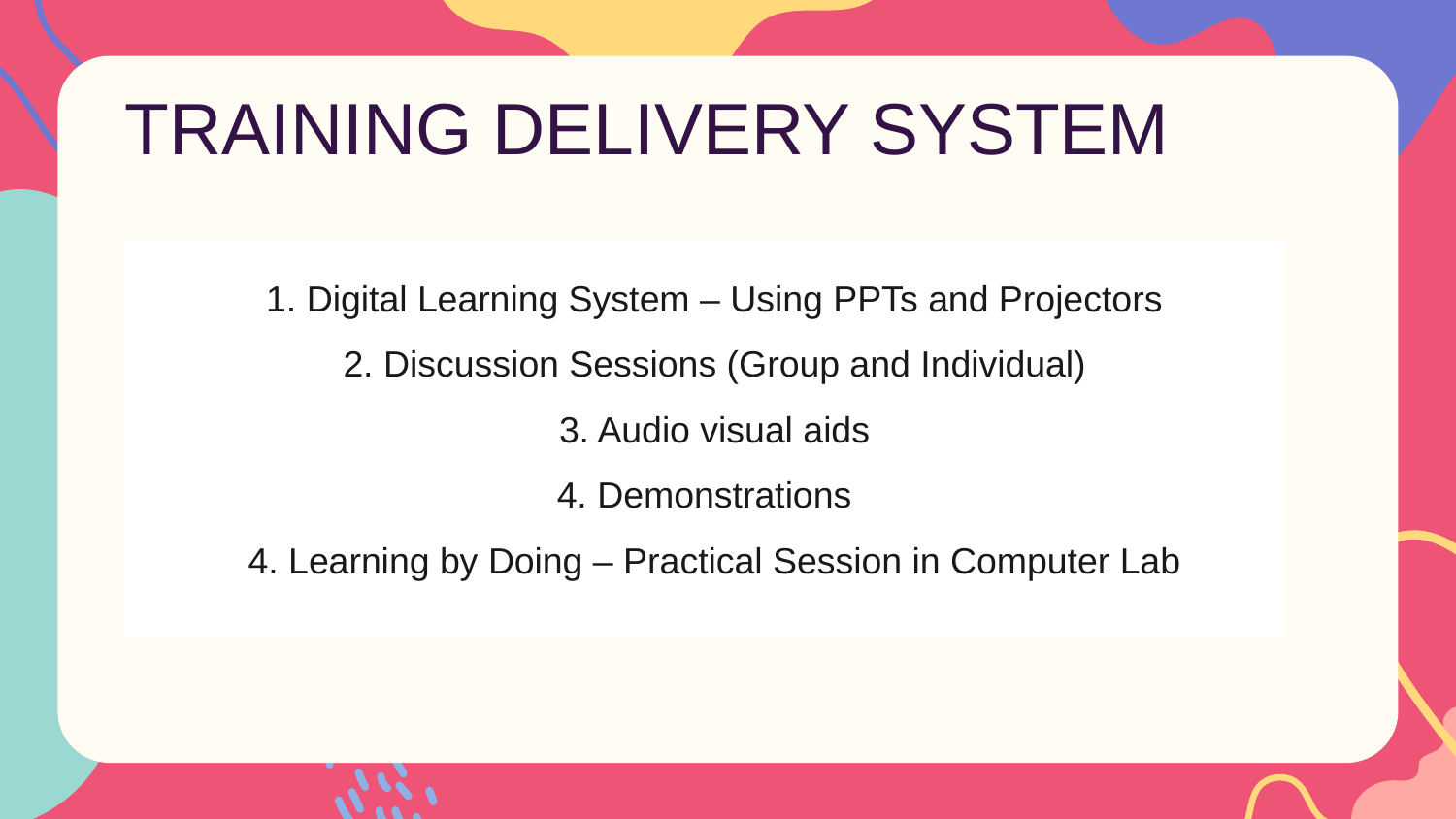

# TRAINING DELIVERY SYSTEM
1. Digital Learning System – Using PPTs and Projectors
2. Discussion Sessions (Group and Individual)
3. Audio visual aids
4. Demonstrations
4. Learning by Doing – Practical Session in Computer Lab